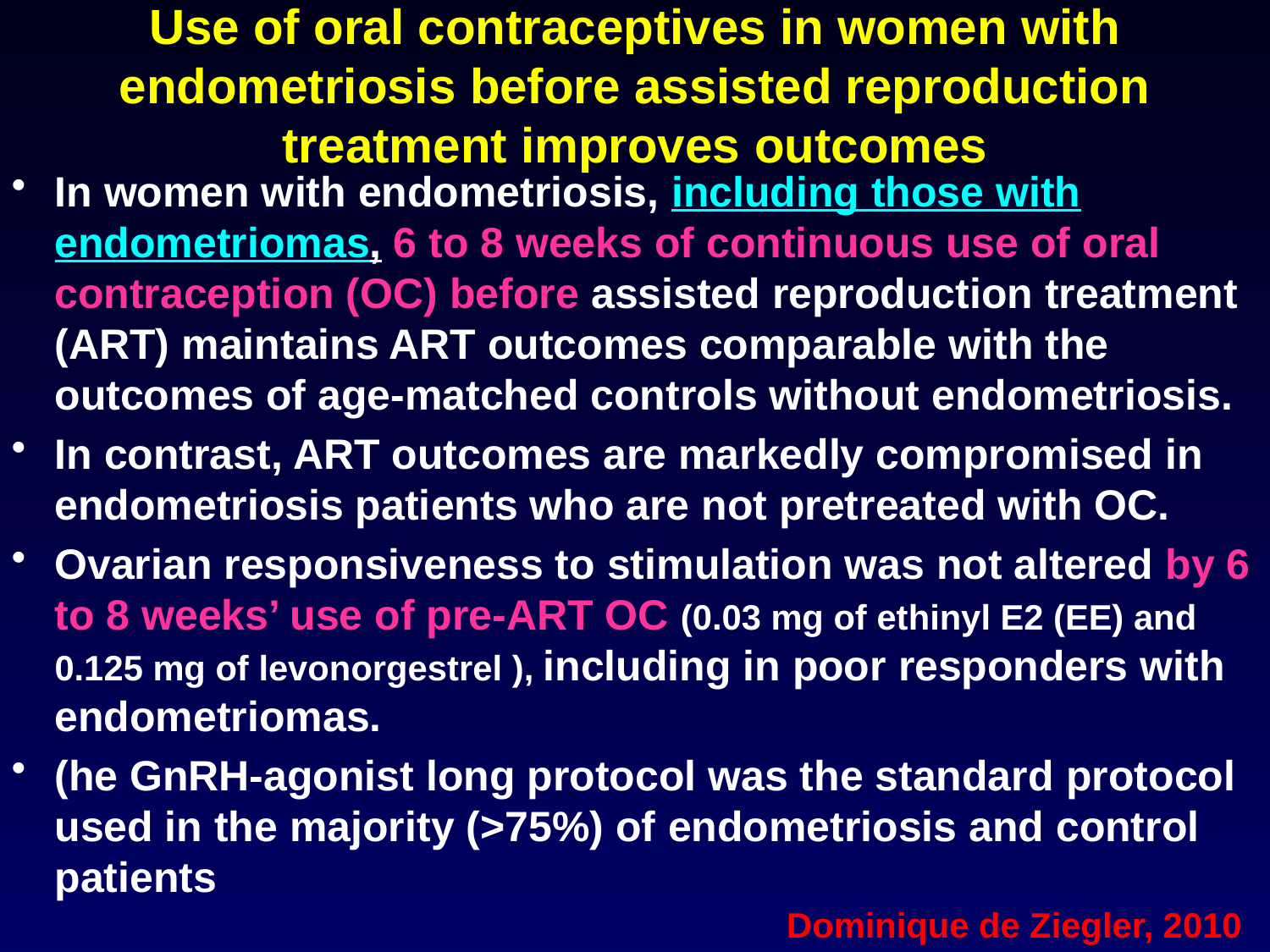

# Use of oral contraceptives in women with endometriosis before assisted reproduction treatment improves outcomes
In women with endometriosis, including those with endometriomas, 6 to 8 weeks of continuous use of oral contraception (OC) before assisted reproduction treatment (ART) maintains ART outcomes comparable with the outcomes of age-matched controls without endometriosis.
In contrast, ART outcomes are markedly compromised in endometriosis patients who are not pretreated with OC.
Ovarian responsiveness to stimulation was not altered by 6 to 8 weeks’ use of pre-ART OC (0.03 mg of ethinyl E2 (EE) and 0.125 mg of levonorgestrel ), including in poor responders with endometriomas.
(he GnRH-agonist long protocol was the standard protocol used in the majority (>75%) of endometriosis and control patients
Dominique de Ziegler, 2010